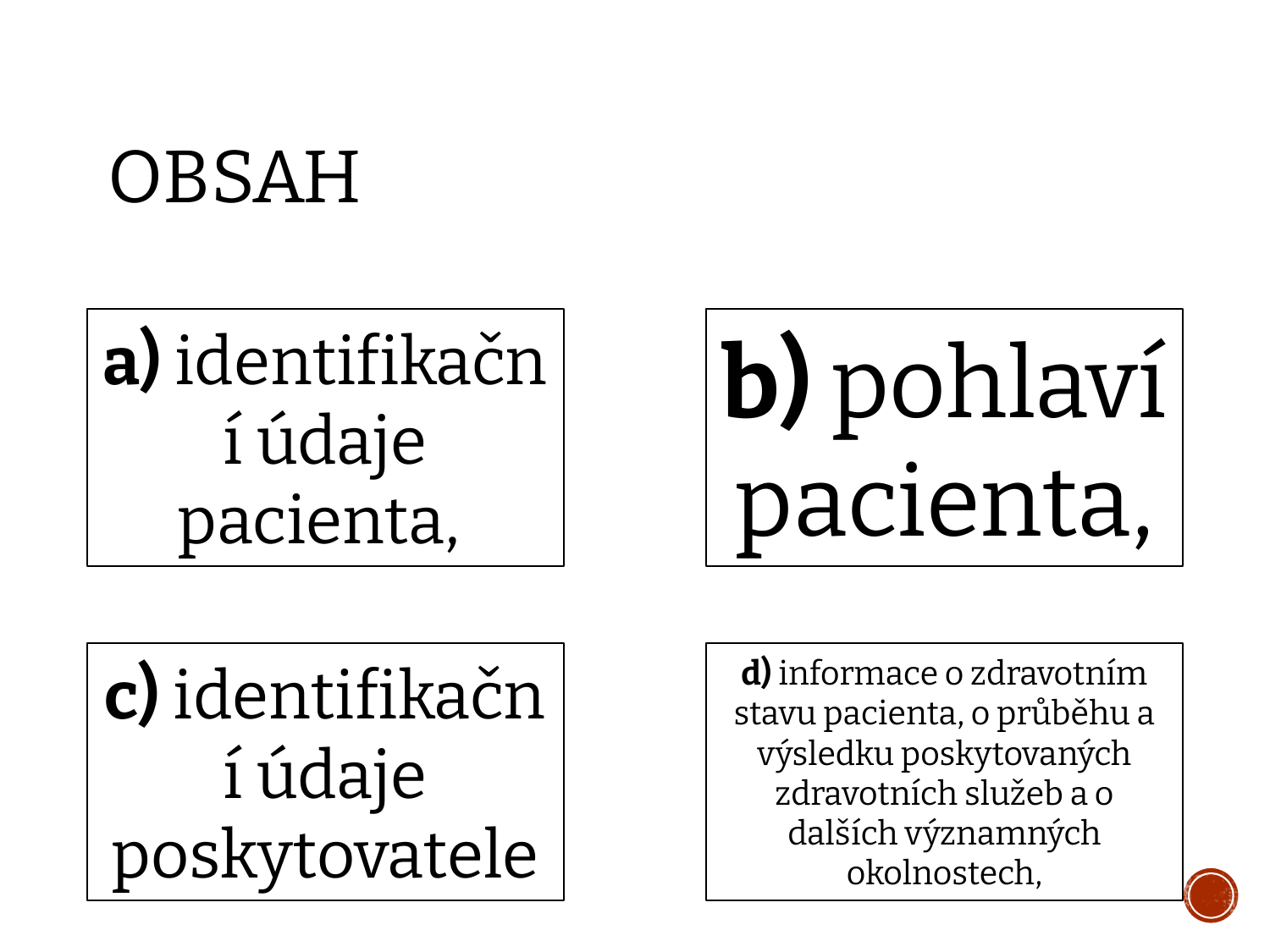

# Obsah
a) identifikační údaje pacienta,
b) pohlaví pacienta,
c) identifikační údaje poskytovatele
d) informace o zdravotním stavu pacienta, o průběhu a výsledku poskytovaných zdravotních služeb a o dalších významných okolnostech,